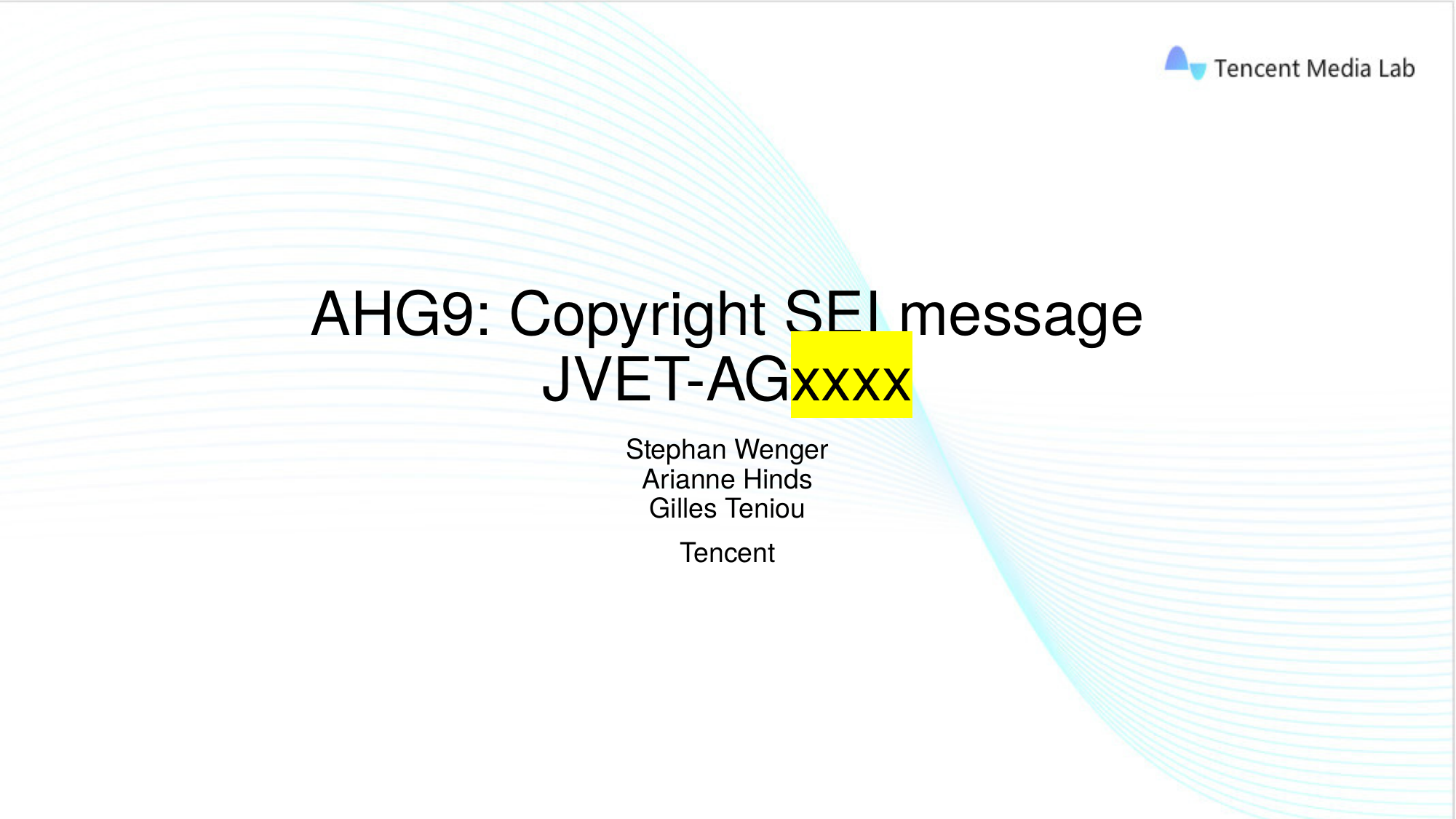

# AHG9: Copyright SEI message JVET-AGxxxx
Stephan Wenger
Arianne Hinds
Gilles Teniou
Tencent